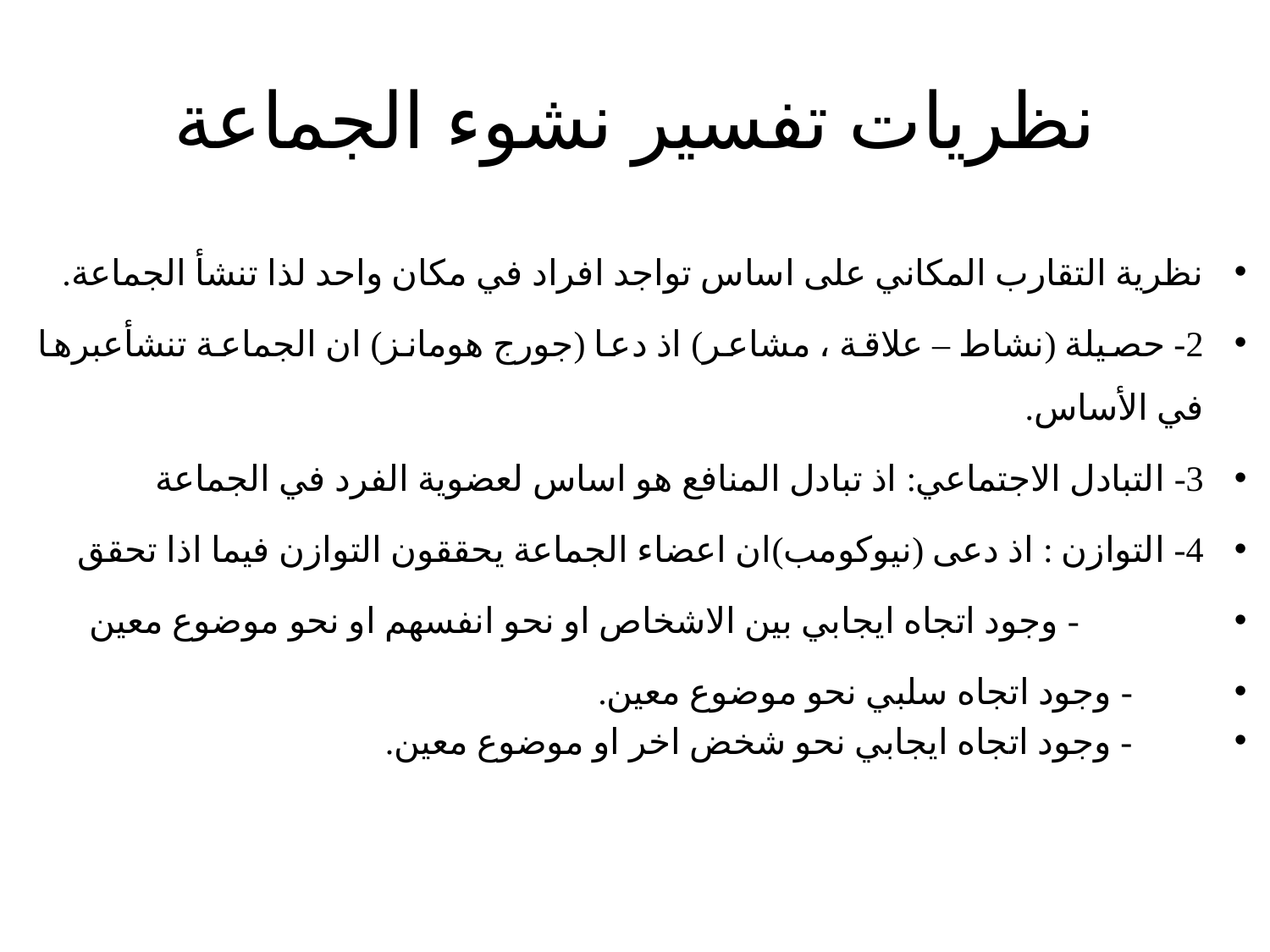

# نظريات تفسير نشوء الجماعة
نظرية التقارب المكاني على اساس تواجد افراد في مكان واحد لذا تنشأ الجماعة.
2- حصيلة (نشاط – علاقة ، مشاعر) اذ دعا (جورج هومانز) ان الجماعة تنشأعبرها في الأساس.
3- التبادل الاجتماعي: اذ تبادل المنافع هو اساس لعضوية الفرد في الجماعة
4- التوازن : اذ دعى (نيوكومب)ان اعضاء الجماعة يحققون التوازن فيما اذا تحقق
              - وجود اتجاه ايجابي بين الاشخاص او نحو انفسهم او نحو موضوع معين
        - وجود اتجاه سلبي نحو موضوع معين.
        - وجود اتجاه ايجابي نحو شخض اخر او موضوع معين.